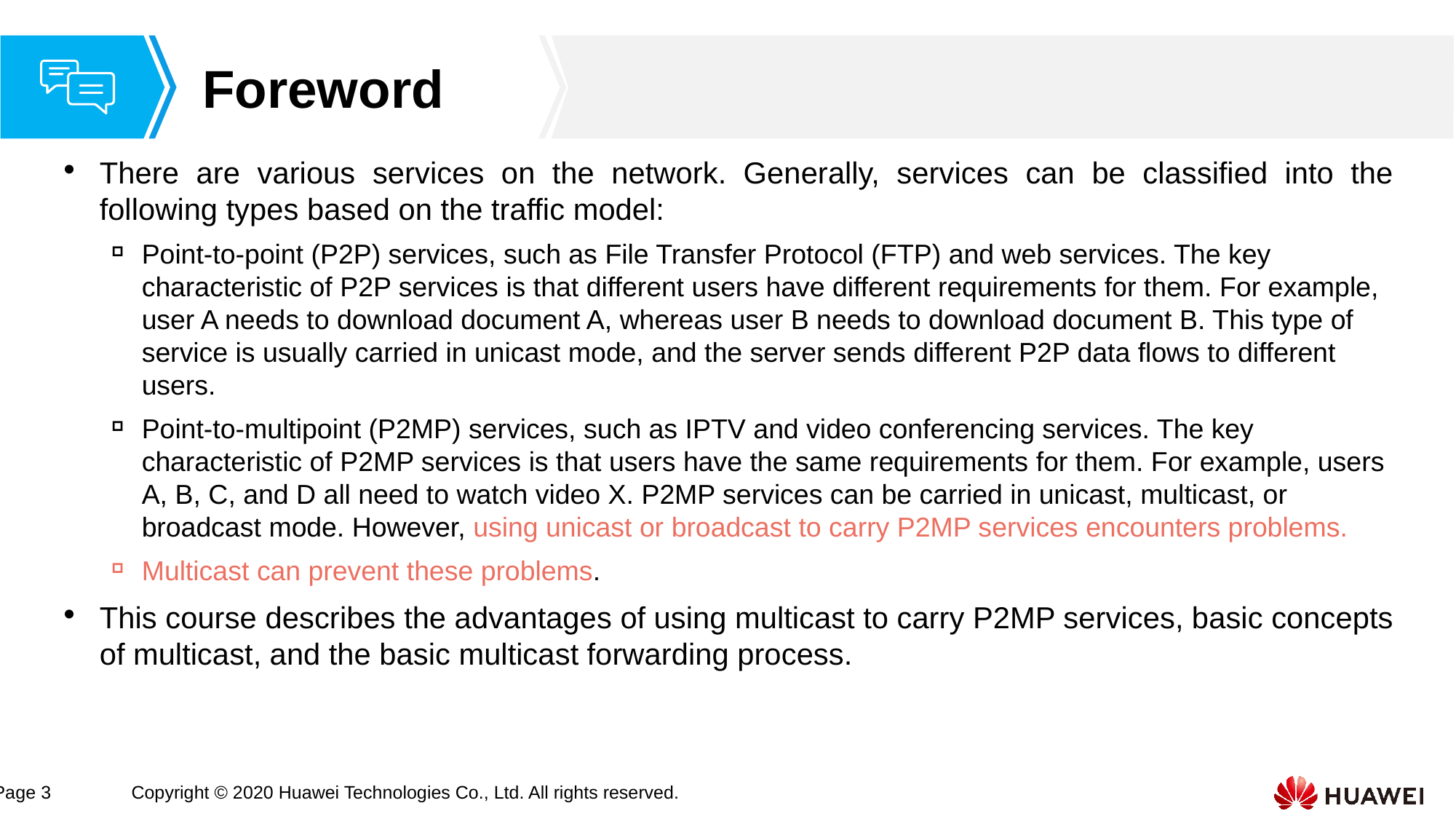

There are various services on the network. Generally, services can be classified into the following types based on the traffic model:
Point-to-point (P2P) services, such as File Transfer Protocol (FTP) and web services. The key characteristic of P2P services is that different users have different requirements for them. For example, user A needs to download document A, whereas user B needs to download document B. This type of service is usually carried in unicast mode, and the server sends different P2P data flows to different users.
Point-to-multipoint (P2MP) services, such as IPTV and video conferencing services. The key characteristic of P2MP services is that users have the same requirements for them. For example, users A, B, C, and D all need to watch video X. P2MP services can be carried in unicast, multicast, or broadcast mode. However, using unicast or broadcast to carry P2MP services encounters problems.
Multicast can prevent these problems.
This course describes the advantages of using multicast to carry P2MP services, basic concepts of multicast, and the basic multicast forwarding process.